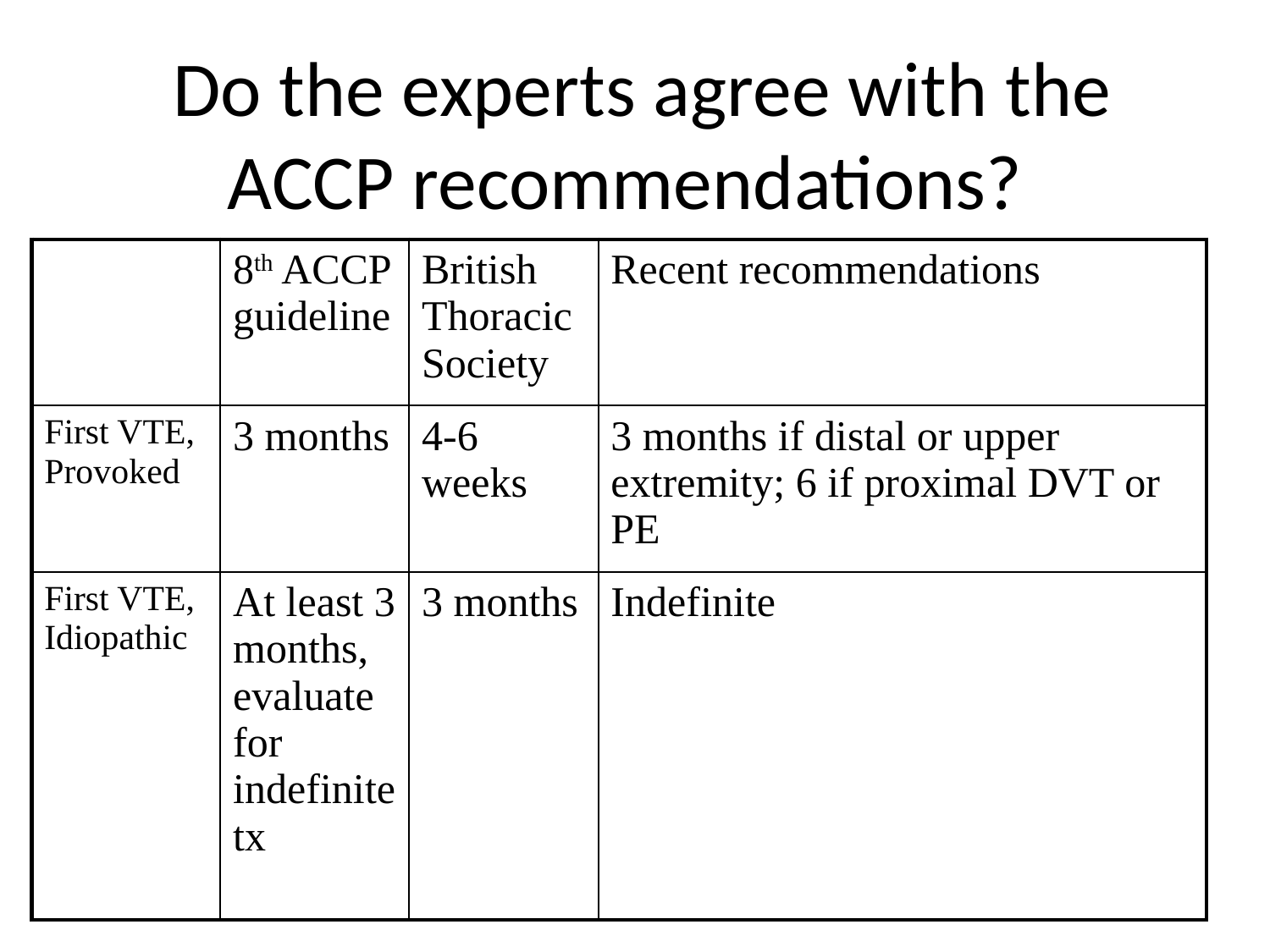

# Do the experts agree with the ACCP recommendations?
|  | 8th ACCP guideline | British Thoracic Society | Recent recommendations |
| --- | --- | --- | --- |
| First VTE, Provoked | 3 months | 4-6 weeks | 3 months if distal or upper extremity; 6 if proximal DVT or PE |
| First VTE, Idiopathic | At least 3 months, evaluate for indefinite tx | 3 months | Indefinite |